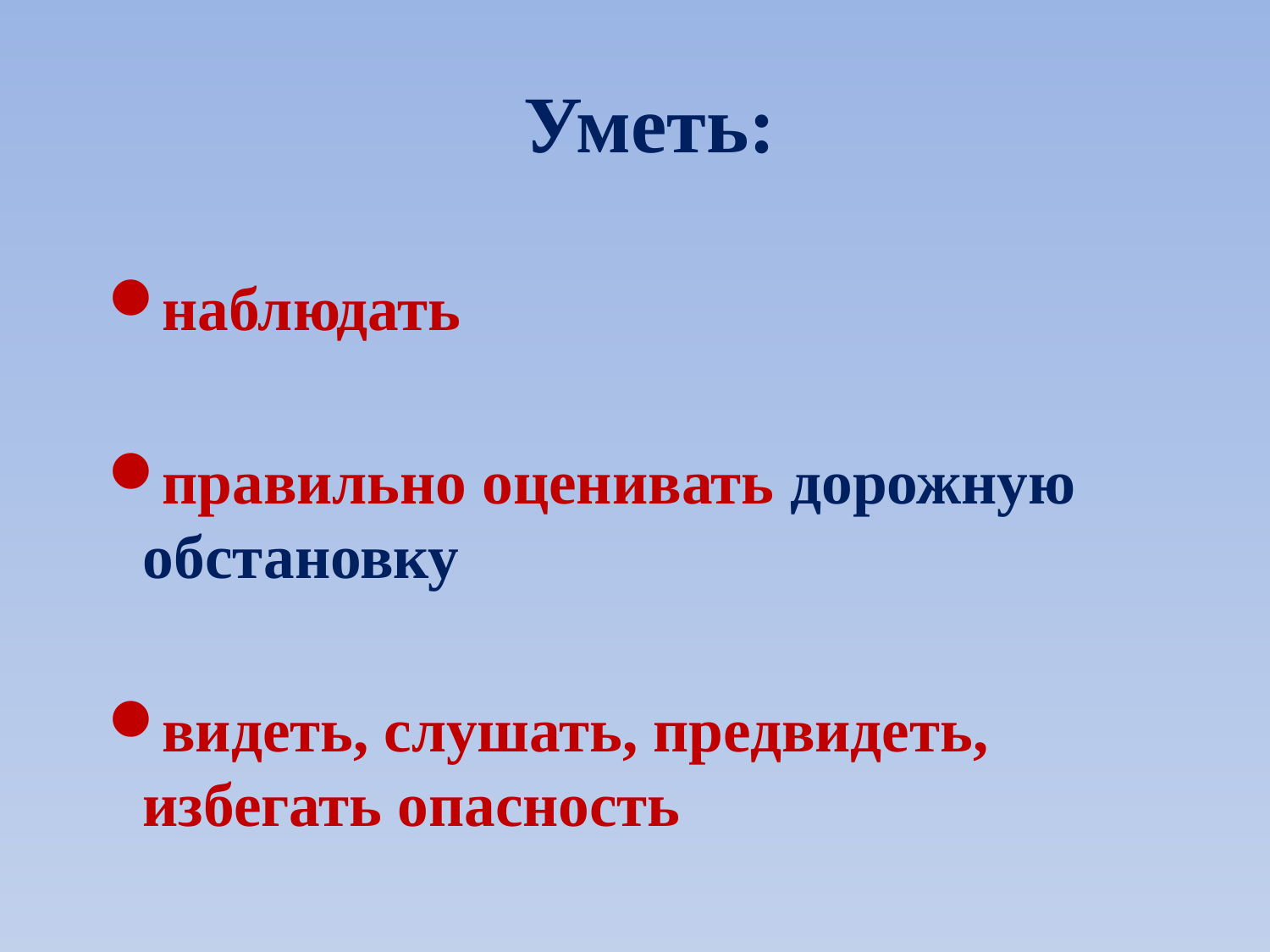

Уметь:

наблюдать

правильно оценивать дорожную обстановку

видеть, слушать, предвидеть, избегать опасность